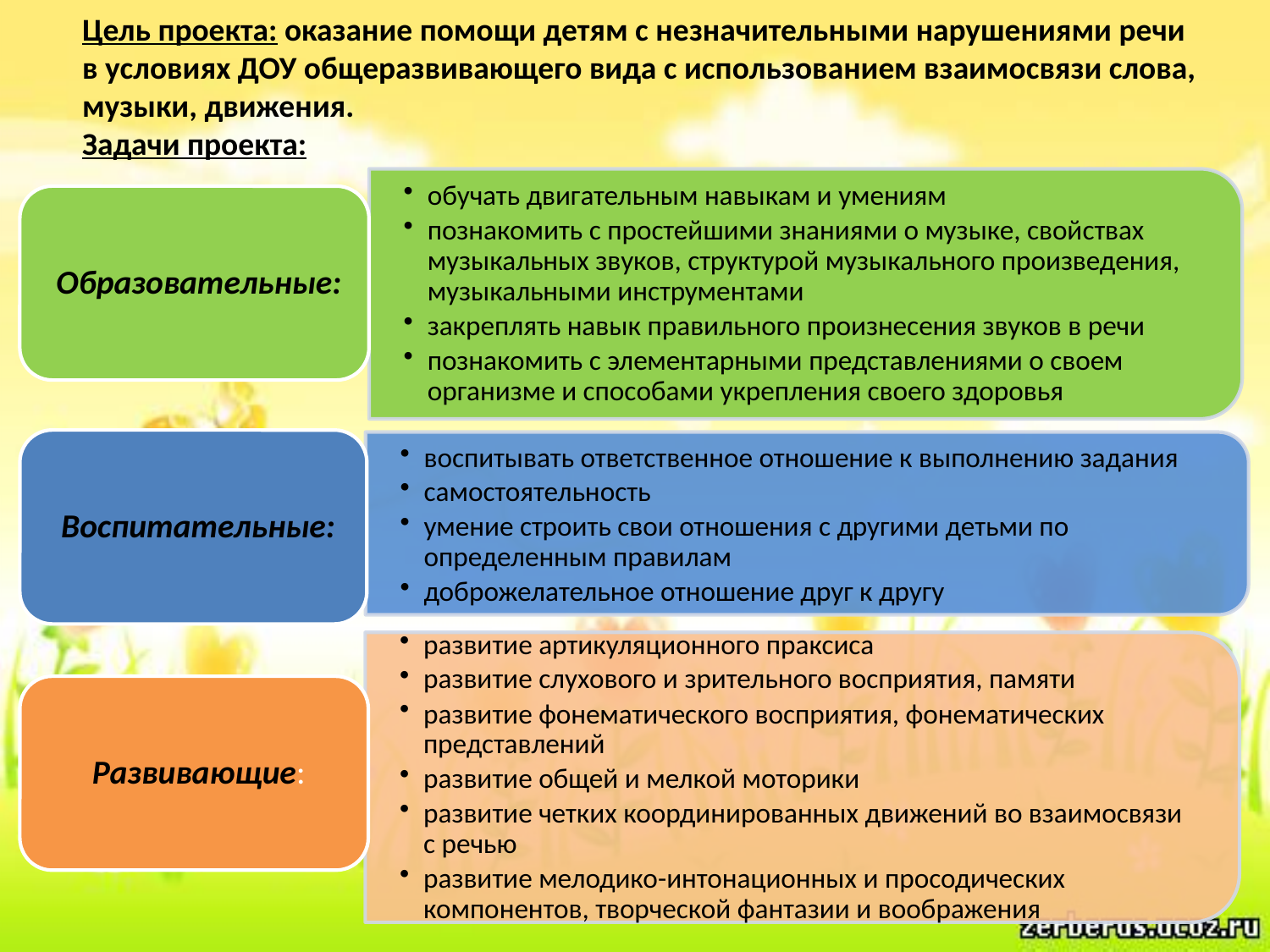

# Цель проекта: оказание помощи детям с незначительными нарушениями речи в условиях ДОУ общеразвивающего вида с использованием взаимосвязи слова, музыки, движения. Задачи проекта:
обучать двигательным навыкам и умениям
познакомить с простейшими знаниями о музыке, свойствах музыкальных звуков, структурой музыкального произведения, музыкальными инструментами
закреплять навык правильного произнесения звуков в речи
познакомить с элементарными представлениями о своем организме и способами укрепления своего здоровья
Образовательные:

воспитывать ответственное отношение к выполнению задания
самостоятельность
умение строить свои отношения с другими детьми по определенным правилам
доброжелательное отношение друг к другу

Воспитательные:
развитие артикуляционного праксиса
развитие слухового и зрительного восприятия, памяти
развитие фонематического восприятия, фонематических представлений
развитие общей и мелкой моторики
развитие четких координированных движений во взаимосвязи с речью
развитие мелодико-интонационных и просодических компонентов, творческой фантазии и воображения
Развивающие: